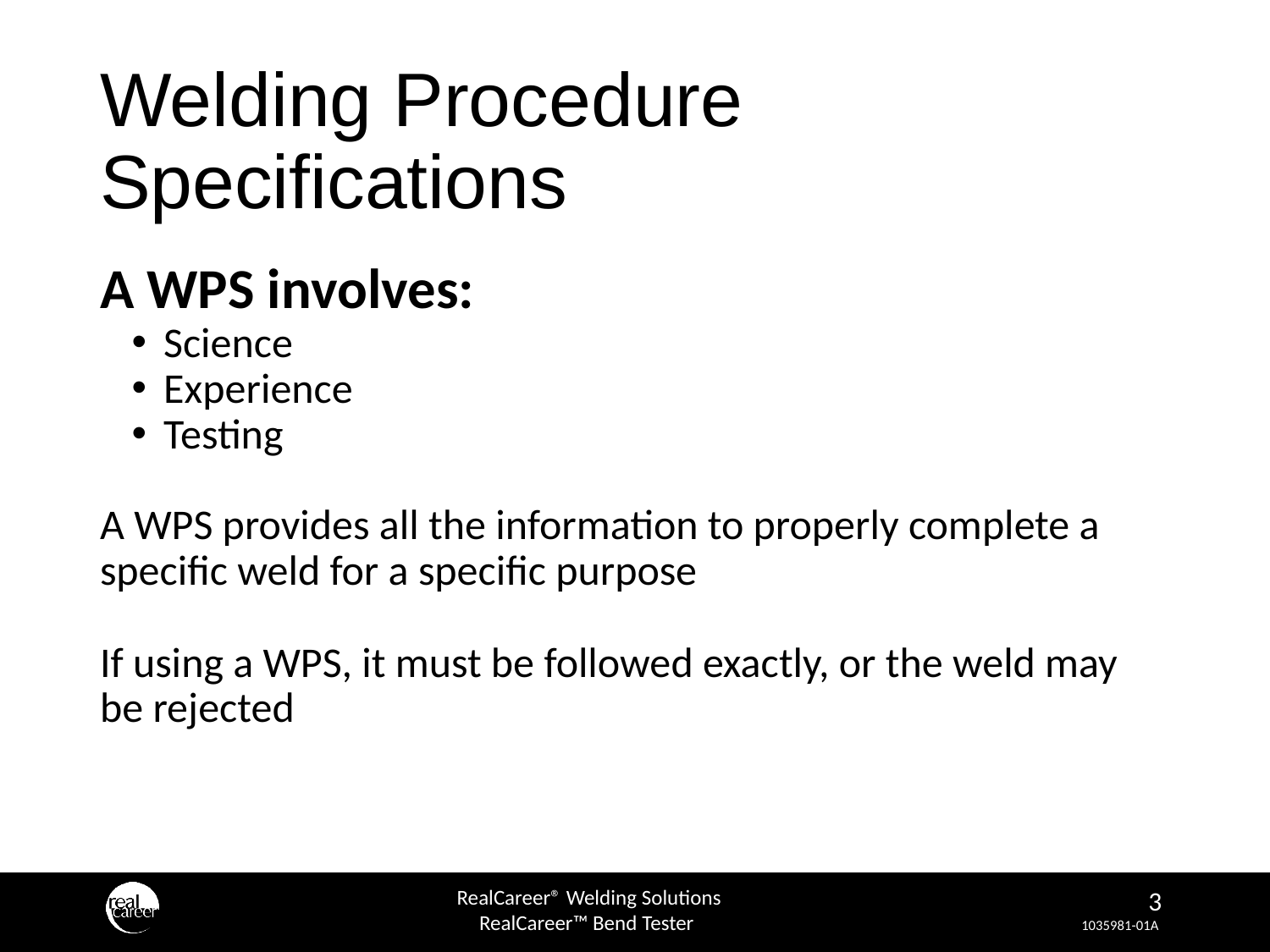

# Welding Procedure Specifications
A WPS involves:
Science
Experience
Testing

A WPS provides all the information to properly complete a specific weld for a specific purpose

If using a WPS, it must be followed exactly, or the weld may be rejected